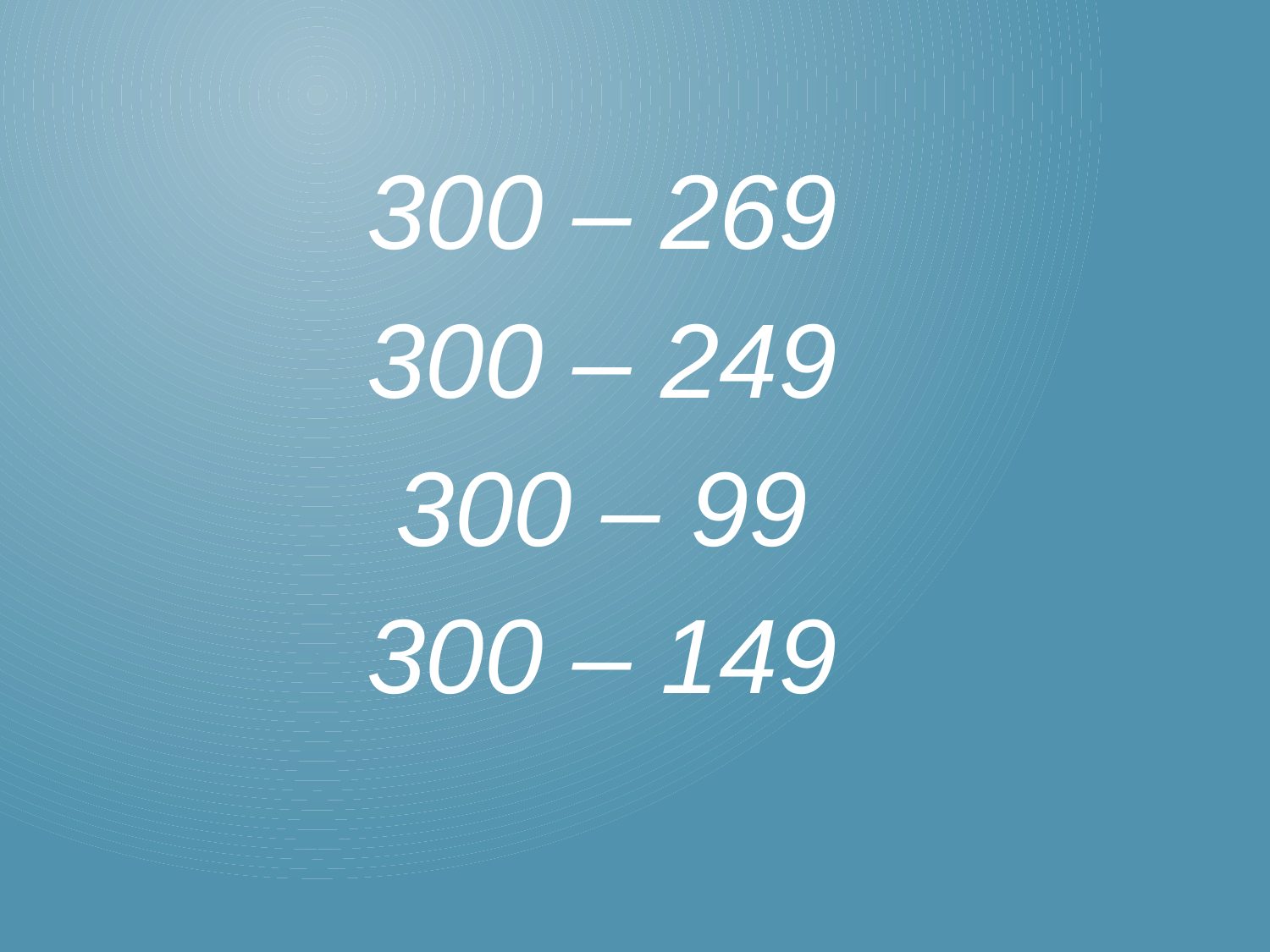

300 – 269
300 – 249
300 – 99
300 – 149